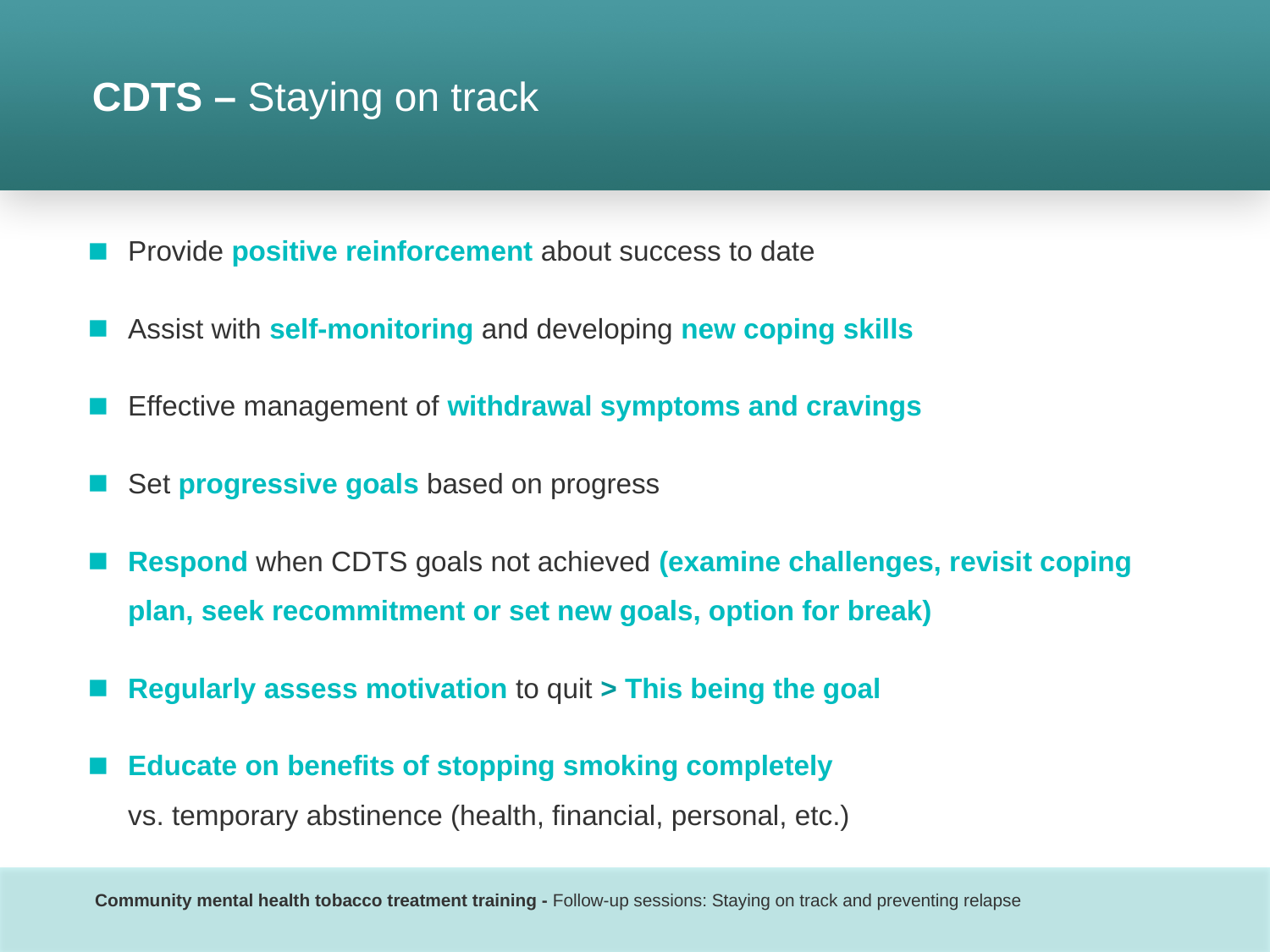

# CDTS – Staying on track
Provide positive reinforcement about success to date
Assist with self-monitoring and developing new coping skills
Effective management of withdrawal symptoms and cravings
Set progressive goals based on progress
Respond when CDTS goals not achieved (examine challenges, revisit coping plan, seek recommitment or set new goals, option for break)
Regularly assess motivation to quit > This being the goal
Educate on benefits of stopping smoking completely
vs. temporary abstinence (health, financial, personal, etc.)
Community mental health tobacco treatment training - Follow-up sessions: Staying on track and preventing relapse